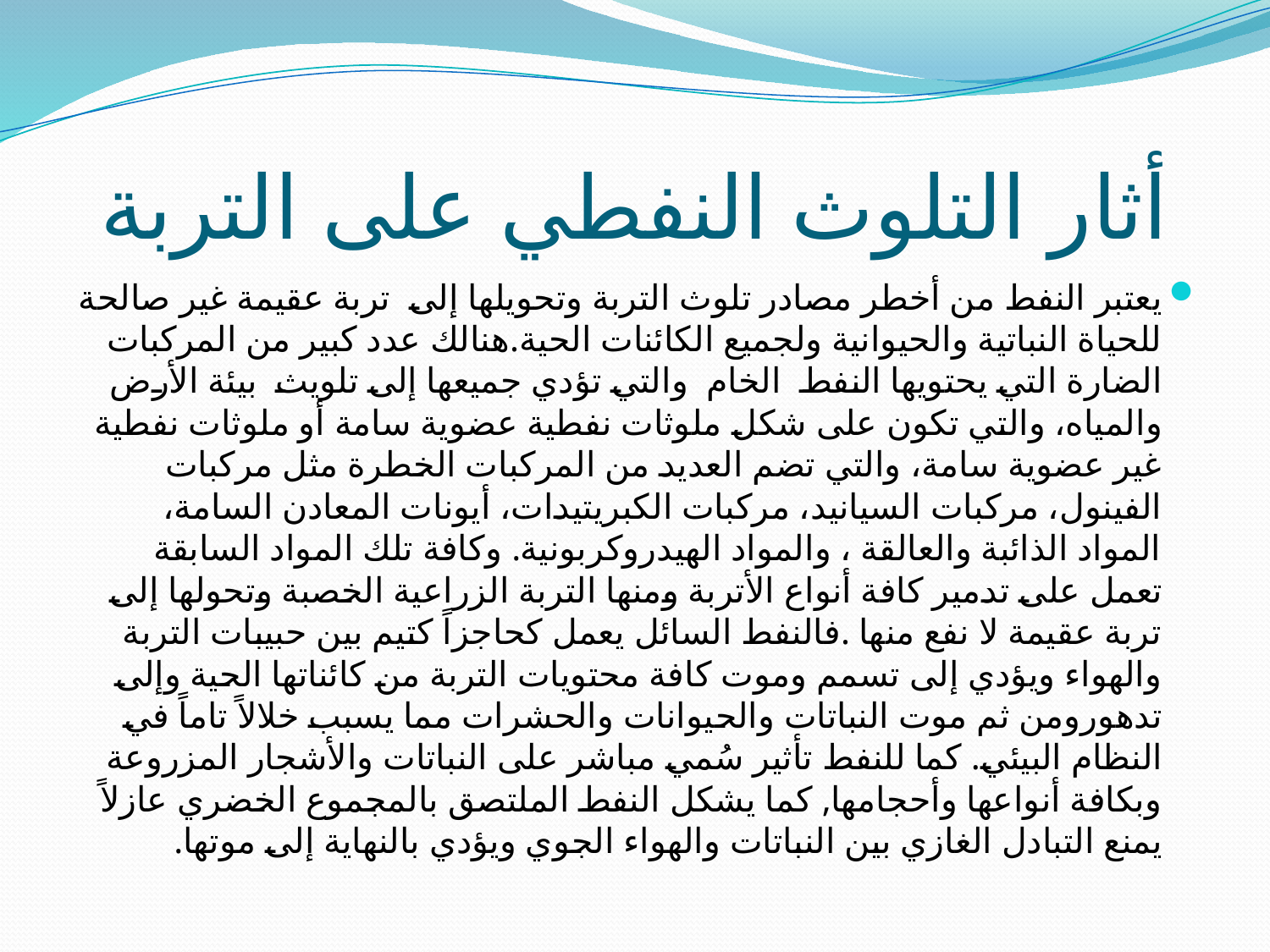

# أثار التلوث النفطي على التربة
يعتبر النفط من أخطر مصادر تلوث التربة وتحويلها إلى  تربة عقيمة غير صالحة للحياة النباتية والحيوانية ولجميع الكائنات الحية.هنالك عدد كبير من المركبات الضارة التي يحتويها النفط  الخام  والتي تؤدي جميعها إلى تلويث  بيئة الأرض والمياه، والتي تكون على شكل ملوثات نفطية عضوية سامة أو ملوثات نفطية غير عضوية سامة، والتي تضم العديد من المركبات الخطرة مثل مركبات الفينول، مركبات السيانيد، مركبات الكبريتيدات، أيونات المعادن السامة، المواد الذائبة والعالقة ، والمواد الهيدروكربونية. وكافة تلك المواد السابقة تعمل على تدمير كافة أنواع الأتربة ومنها التربة الزراعية الخصبة وتحولها إلى تربة عقيمة لا نفع منها .فالنفط السائل يعمل كحاجزاً كتيم بين حبيبات التربة والهواء ويؤدي إلى تسمم وموت كافة محتويات التربة من كائناتها الحية وإلى تدهورومن ثم موت النباتات والحيوانات والحشرات مما يسبب خلالاً تاماً في النظام البيئي. كما للنفط تأثير سُمي مباشر على النباتات والأشجار المزروعة وبكافة أنواعها وأحجامها, كما يشكل النفط الملتصق بالمجموع الخضري عازلاً يمنع التبادل الغازي بين النباتات والهواء الجوي ويؤدي بالنهاية إلى موتها.